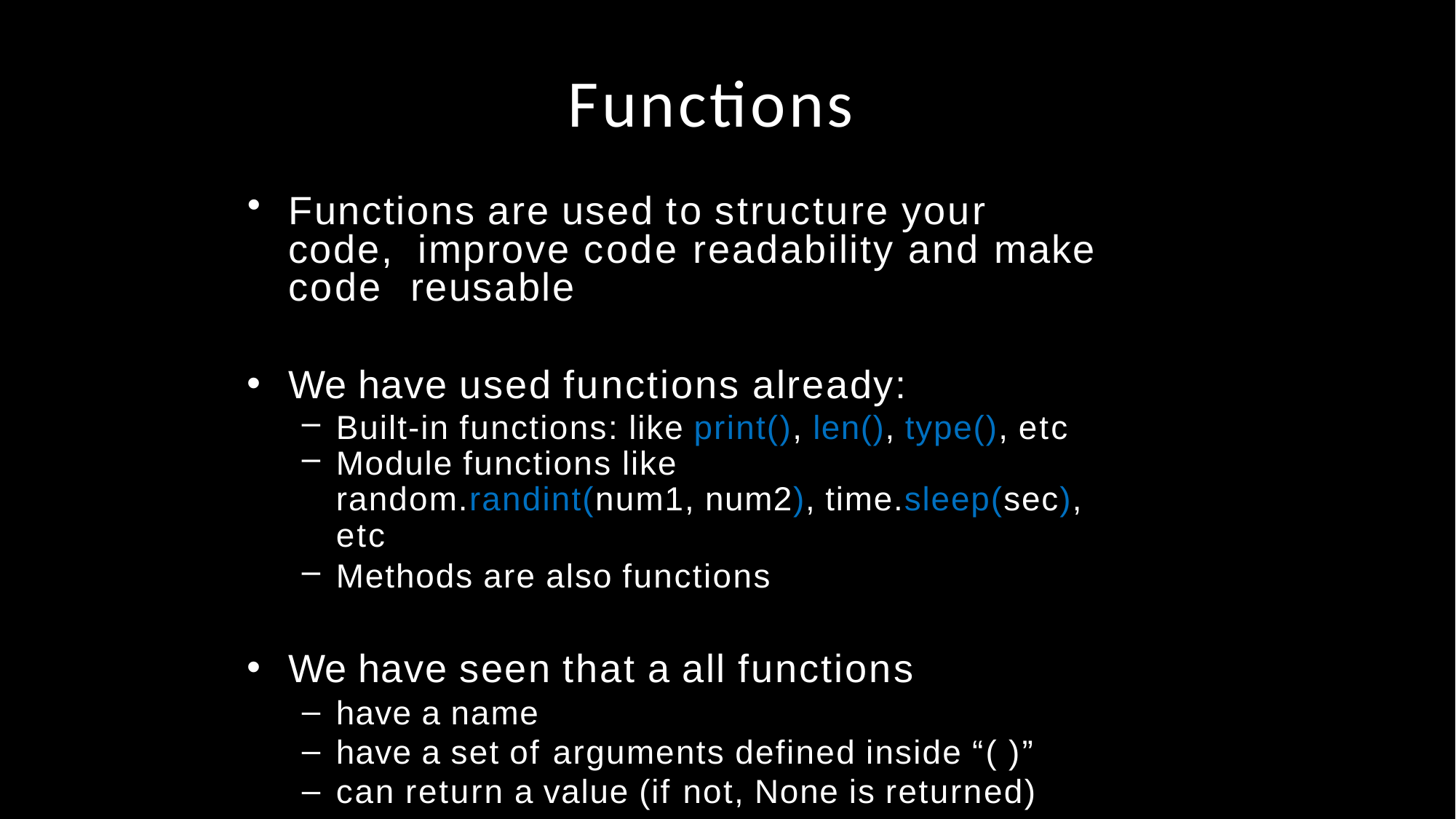

# Functions
Functions are used to structure your code,  improve code readability and make code  reusable

We have used functions already:
Built-in functions: like print(), len(), type(), etc
Module functions like
random.randint(num1, num2), time.sleep(sec), etc
Methods are also functions

We have seen that a all functions
have a name
have a set of arguments defined inside “( )”
can return a value (if not, None is returned)